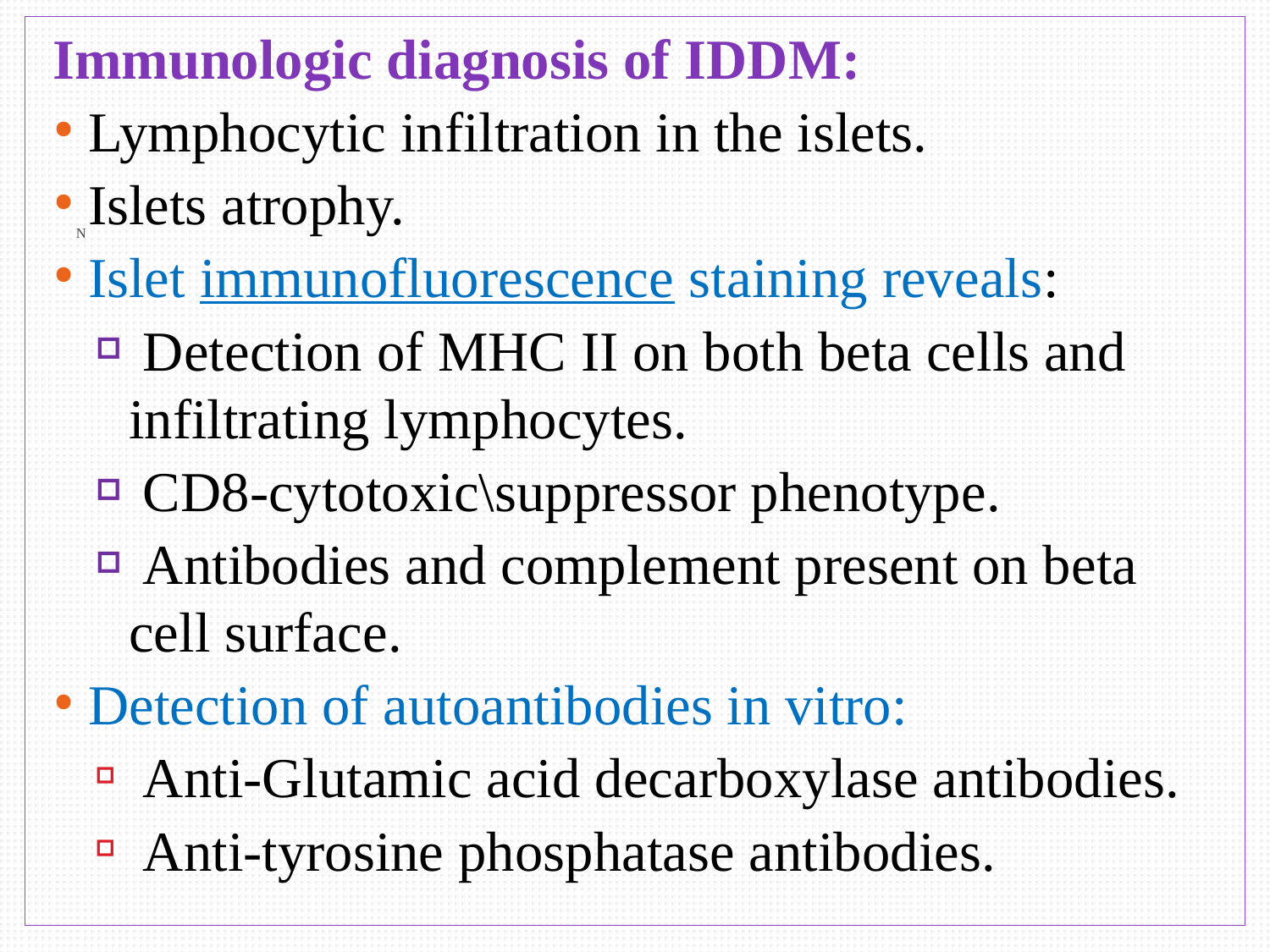

Immunologic diagnosis of IDDM:
Lymphocytic infiltration in the islets.
Islets atrophy.
Islet immunofluorescence staining reveals:
 Detection of MHC II on both beta cells and infiltrating lymphocytes.
 CD8-cytotoxic\suppressor phenotype.
 Antibodies and complement present on beta cell surface.
Detection of autoantibodies in vitro:
 Anti-Glutamic acid decarboxylase antibodies.
 Anti-tyrosine phosphatase antibodies.
# N